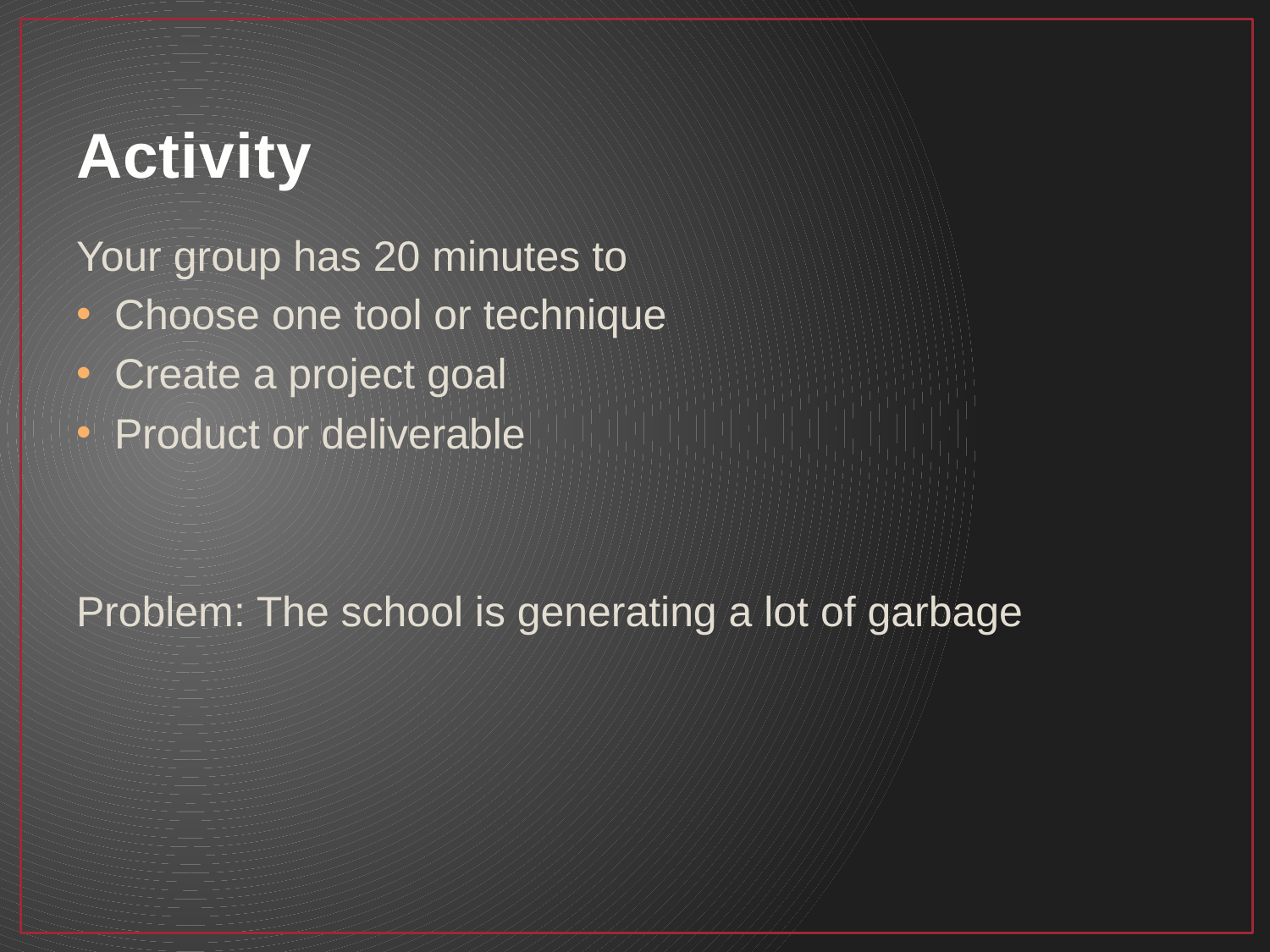

# Activity
Your group has 20 minutes to
Choose one tool or technique
Create a project goal
Product or deliverable

Problem: The school is generating a lot of garbage